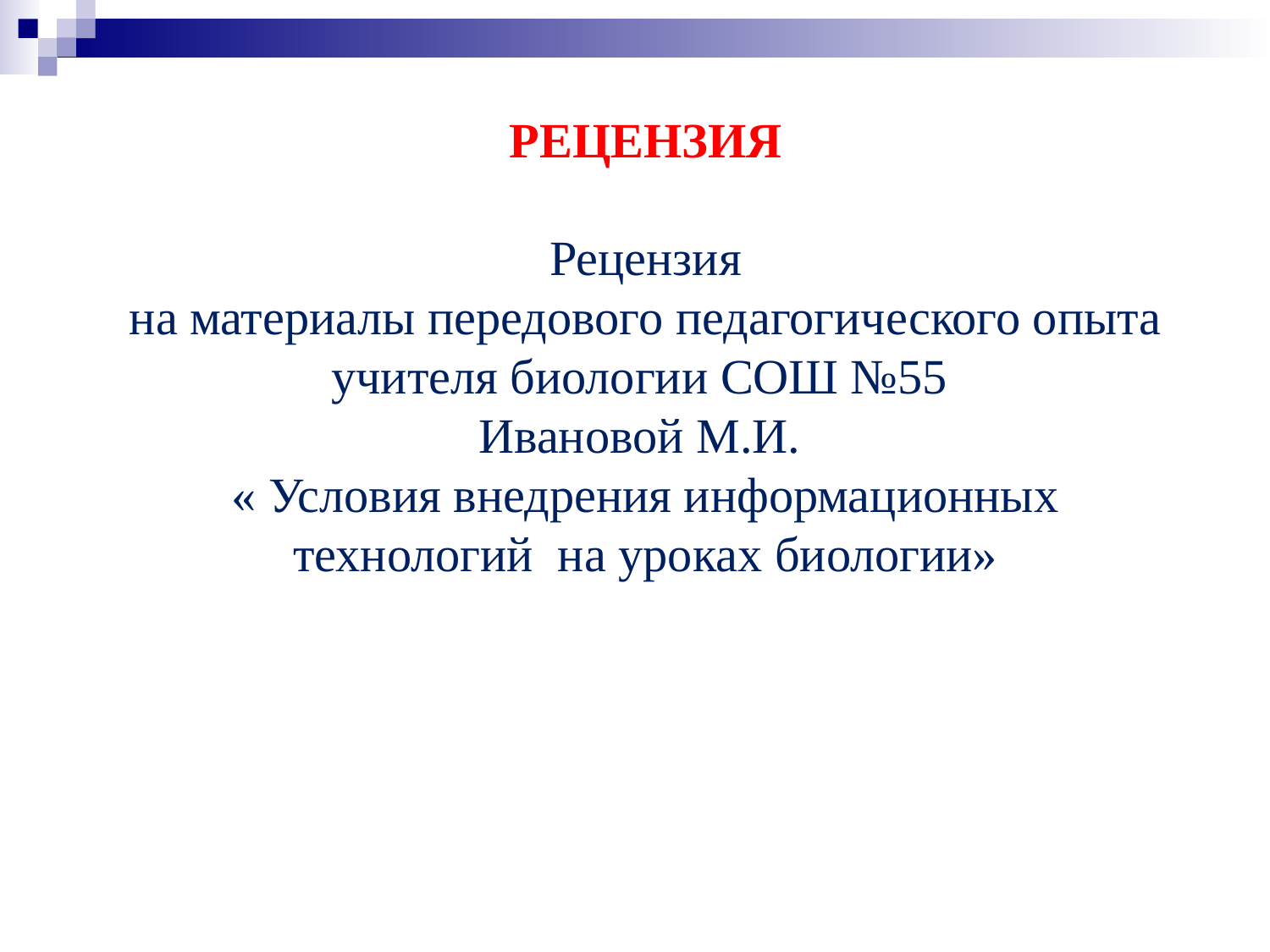

РЕЦЕНЗИЯ

Рецензия
на материалы передового педагогического опыта учителя биологии СОШ №55
Ивановой М.И.
« Условия внедрения информационных технологий  на уроках биологии»